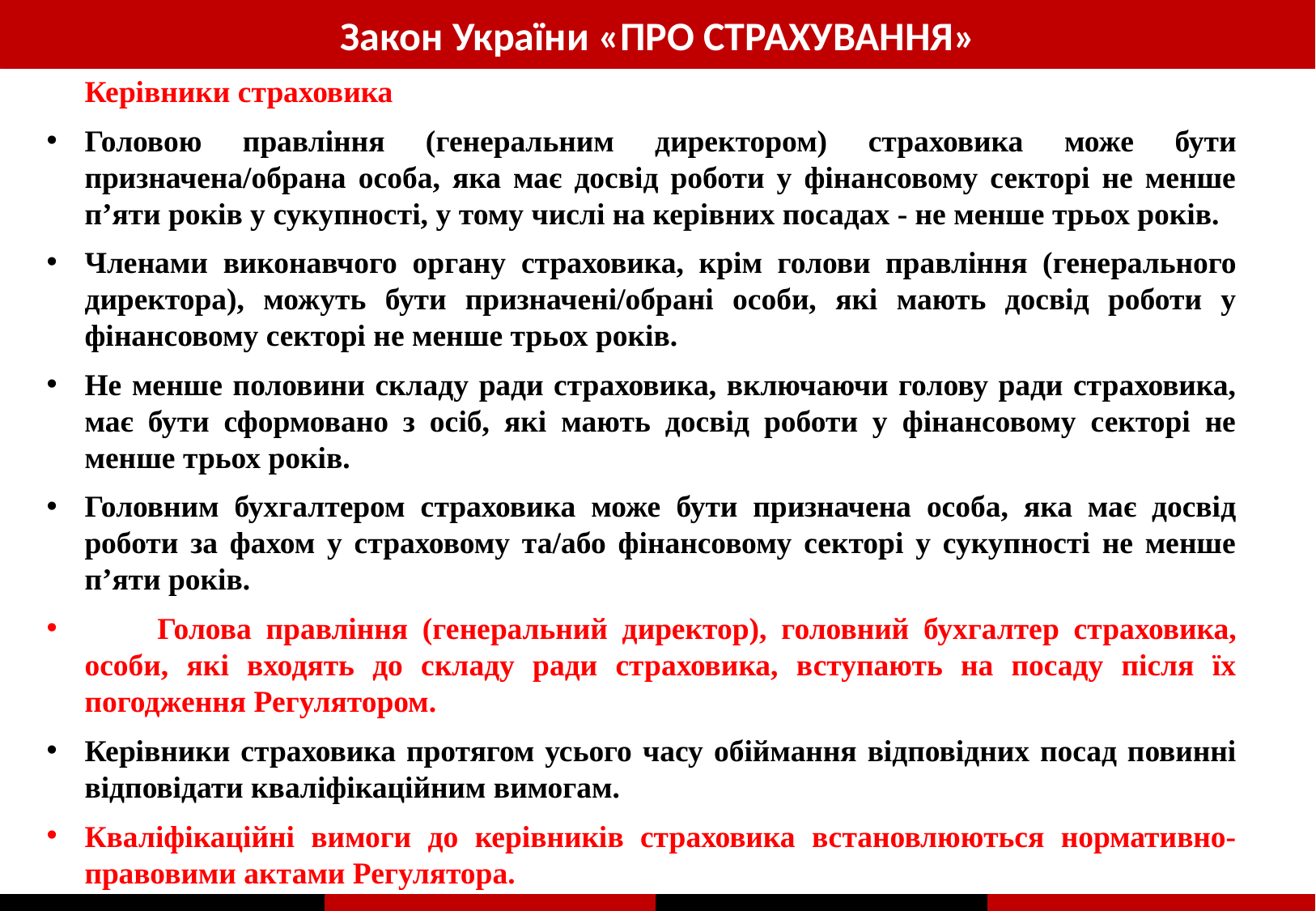

Закон України «ПРО СТРАХУВАННЯ»
Керівники страховика
Головою правління (генеральним директором) страховика може бути призначена/обрана особа, яка має досвід роботи у фінансовому секторі не менше п’яти років у сукупності, у тому числі на керівних посадах - не менше трьох років.
Членами виконавчого органу страховика, крім голови правління (генерального директора), можуть бути призначені/обрані особи, які мають досвід роботи у фінансовому секторі не менше трьох років.
Не менше половини складу ради страховика, включаючи голову ради страховика, має бути сформовано з осіб, які мають досвід роботи у фінансовому секторі не менше трьох років.
Головним бухгалтером страховика може бути призначена особа, яка має досвід роботи за фахом у страховому та/або фінансовому секторі у сукупності не менше п’яти років.
     Голова правління (генеральний директор), головний бухгалтер страховика, особи, які входять до складу ради страховика, вступають на посаду після їх погодження Регулятором.
Керівники страховика протягом усього часу обіймання відповідних посад повинні відповідати кваліфікаційним вимогам.
Кваліфікаційні вимоги до керівників страховика встановлюються нормативно-правовими актами Регулятора.